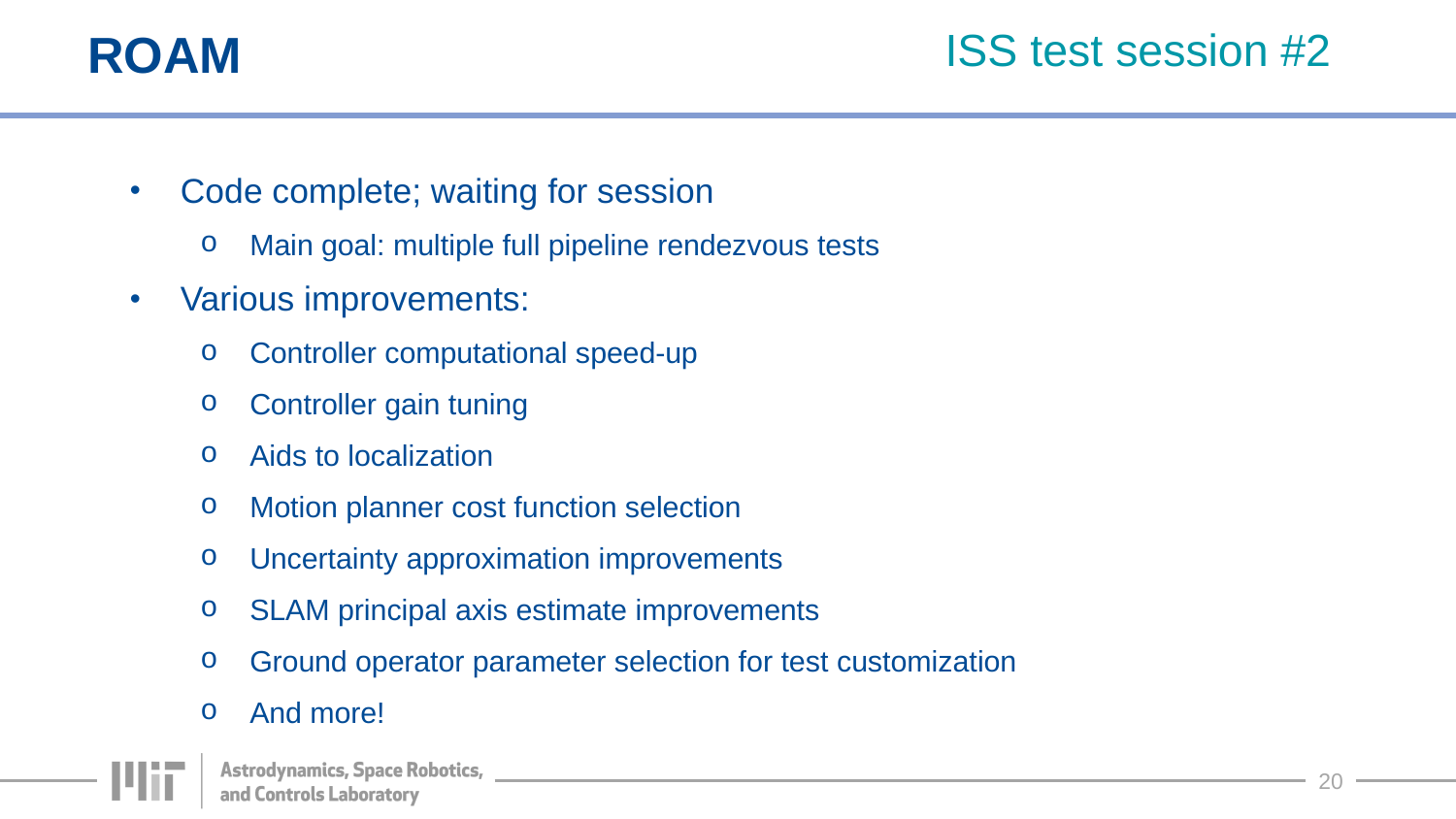

ISS test session #2

# ROAM
Code complete; waiting for session
Main goal: multiple full pipeline rendezvous tests
Various improvements:
Controller computational speed-up
Controller gain tuning
Aids to localization
Motion planner cost function selection
Uncertainty approximation improvements
SLAM principal axis estimate improvements
Ground operator parameter selection for test customization
And more!